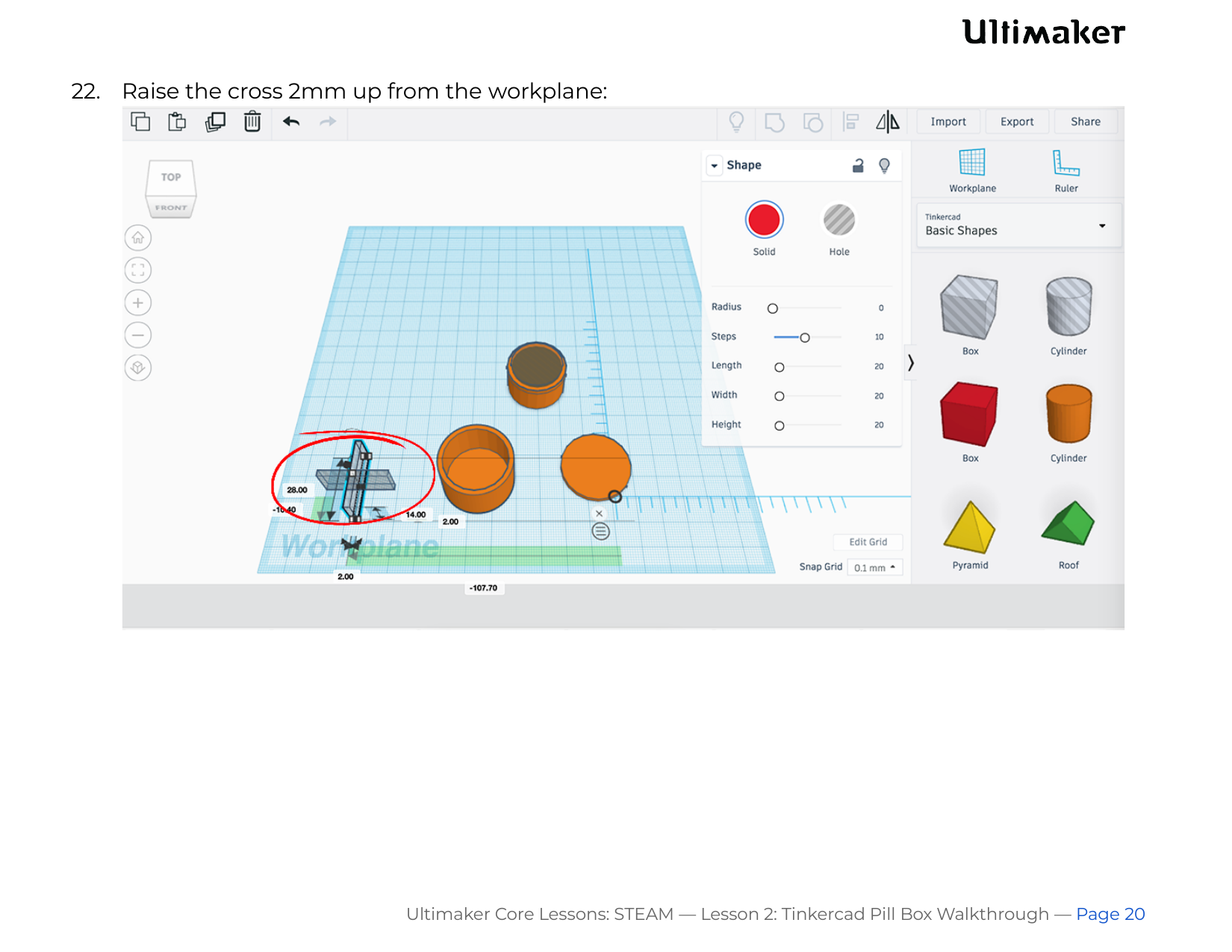

22.	Raise the cross 2mm up from the workplane:

Ultimaker Core Lessons: STEAM — Lesson 2: Tinkercad Pill Box Walkthrough — Page 20